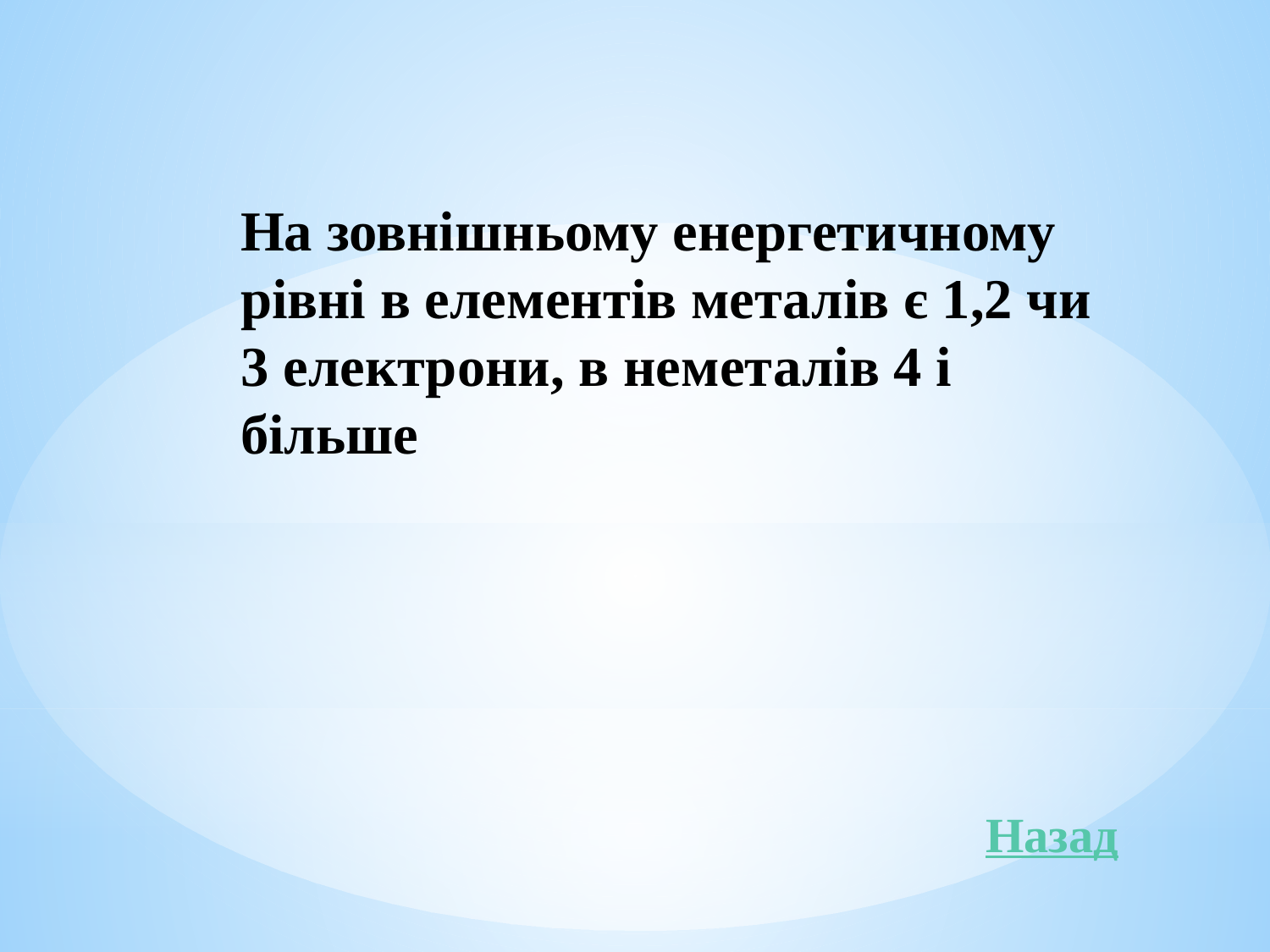

На зовнішньому енергетичному рівні в елементів металів є 1,2 чи 3 електрони, в неметалів 4 і більше

Назад